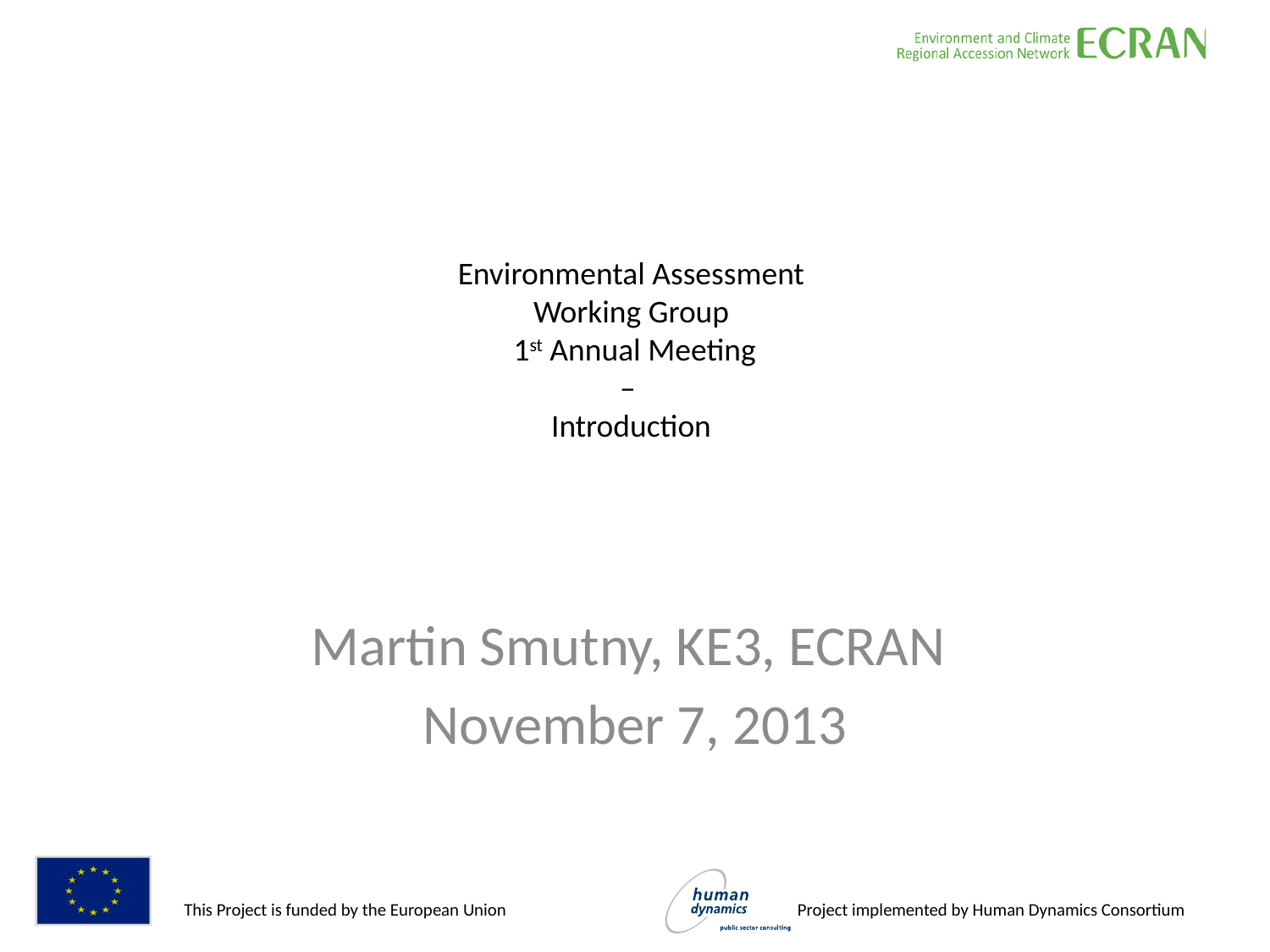

# Environmental Assessment Working Group 1st Annual Meeting – Introduction
Martin Smutny, KE3, ECRAN
November 7, 2013